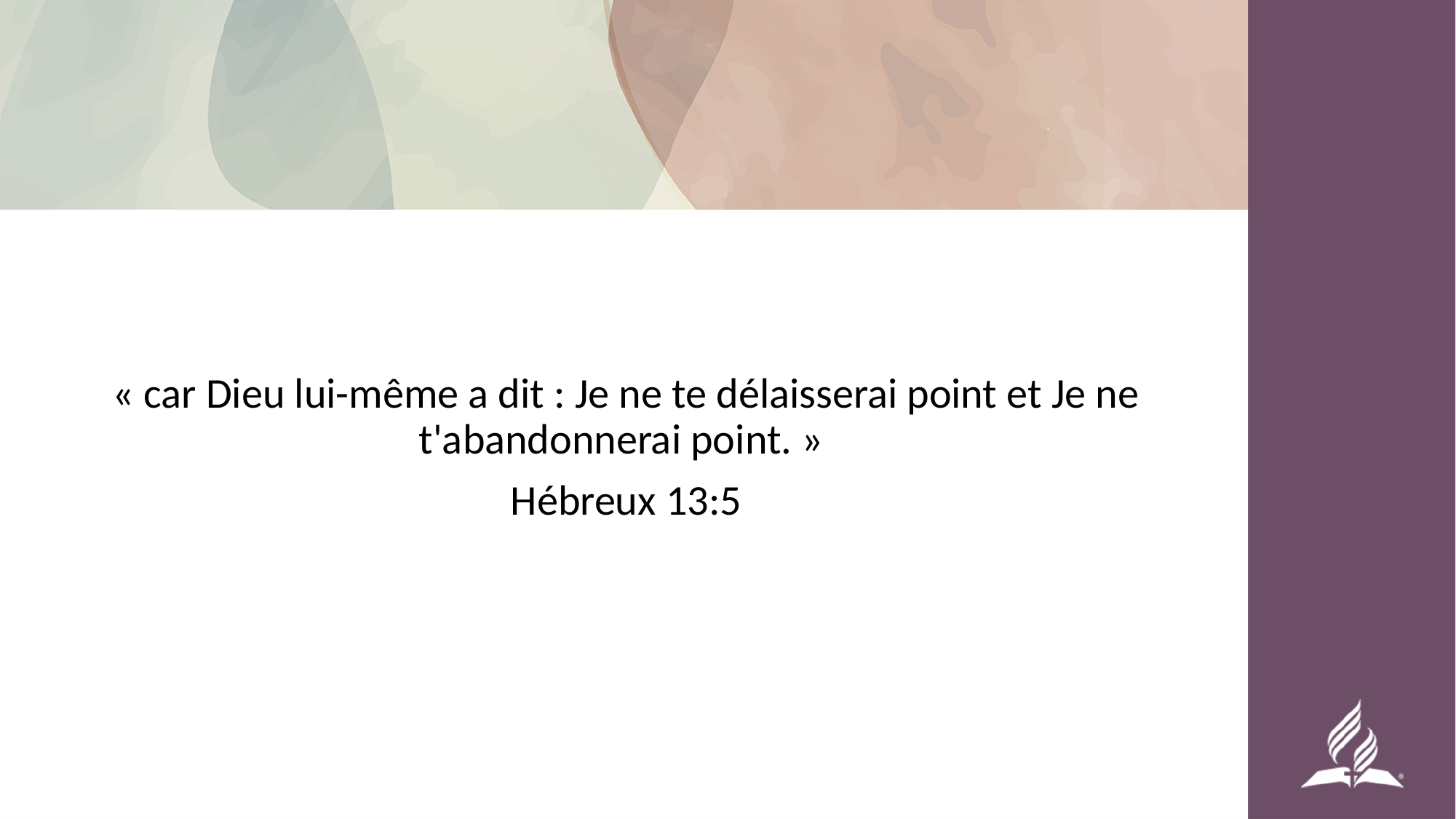

#

« car Dieu lui-même a dit : Je ne te délaisserai point et Je ne t'abandonnerai point. »
Hébreux 13:5